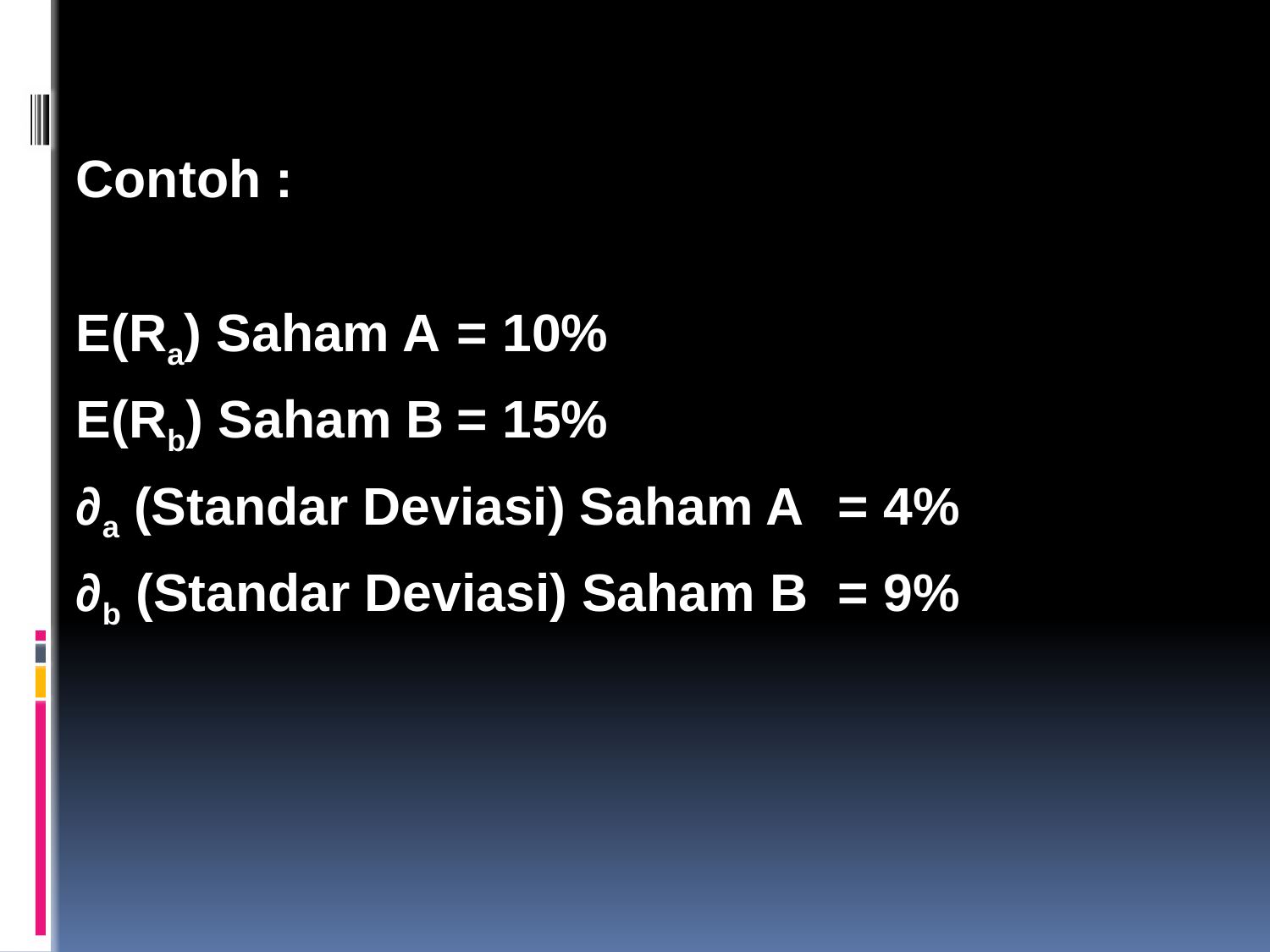

#
Contoh :

E(Ra) Saham A	= 10%
E(Rb) Saham B	= 15%
∂a (Standar Deviasi) Saham A	= 4%
∂b (Standar Deviasi) Saham B	= 9%